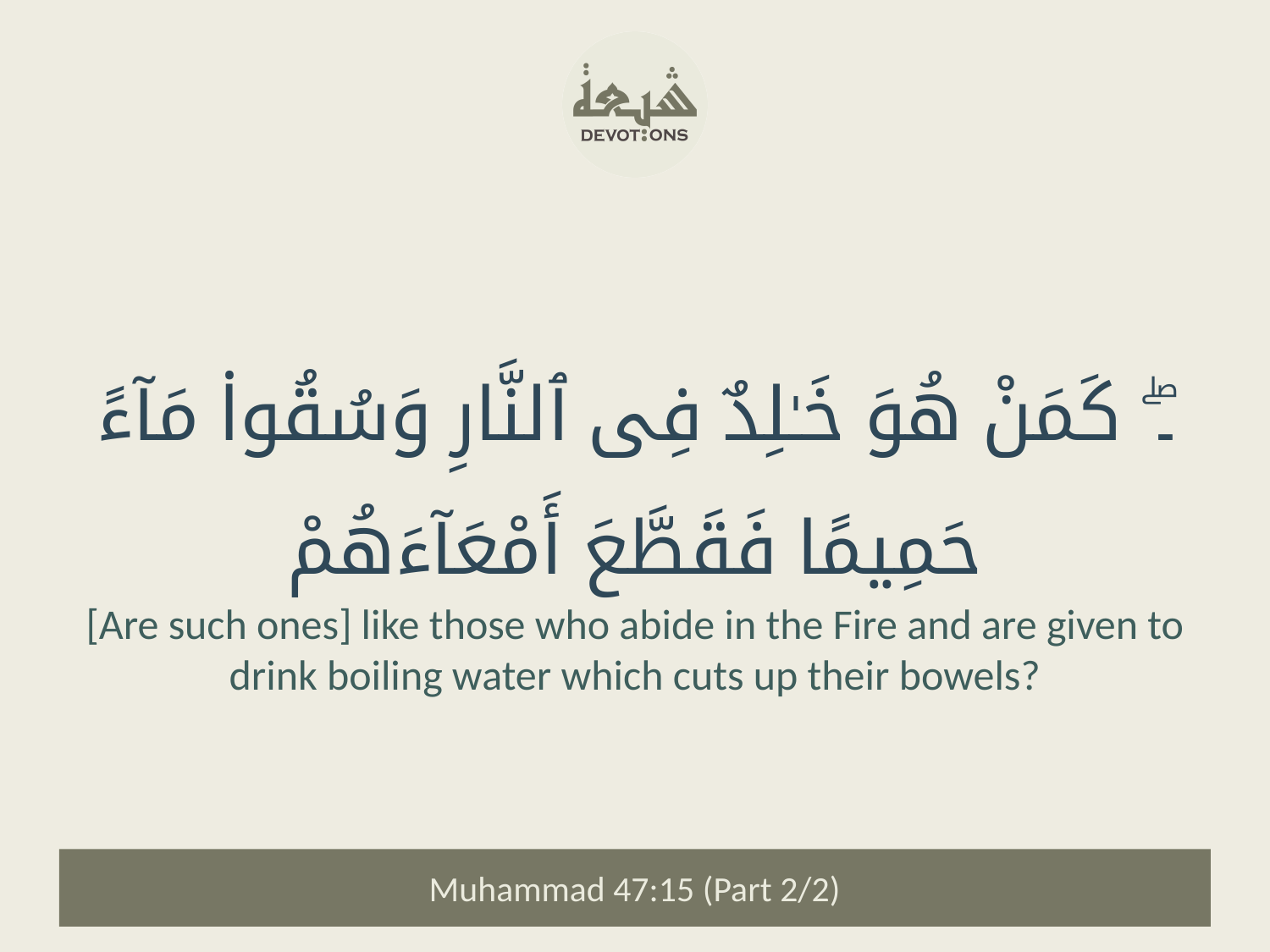

۔ۖ  كَمَنْ هُوَ خَـٰلِدٌ فِى ٱلنَّارِ وَسُقُوا۟ مَآءً حَمِيمًا فَقَطَّعَ أَمْعَآءَهُمْ
[Are such ones] like those who abide in the Fire and are given to drink boiling water which cuts up their bowels?
Muhammad 47:15 (Part 2/2)